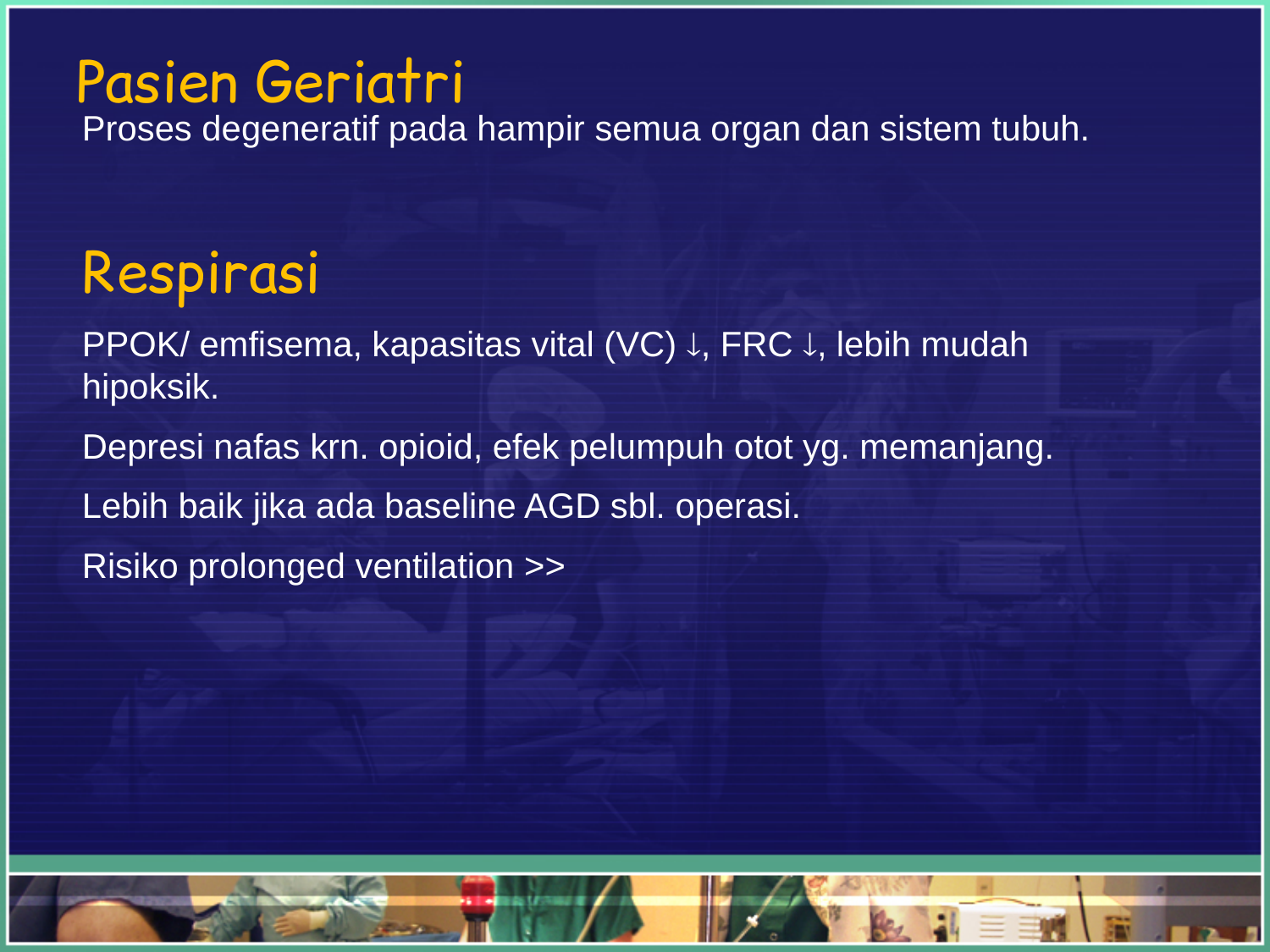

# Pasien Geriatri
Proses degeneratif pada hampir semua organ dan sistem tubuh.

Respirasi
PPOK/ emfisema, kapasitas vital (VC) ↓, FRC ↓, lebih mudah hipoksik.
Depresi nafas krn. opioid, efek pelumpuh otot yg. memanjang.
Lebih baik jika ada baseline AGD sbl. operasi.
Risiko prolonged ventilation >>